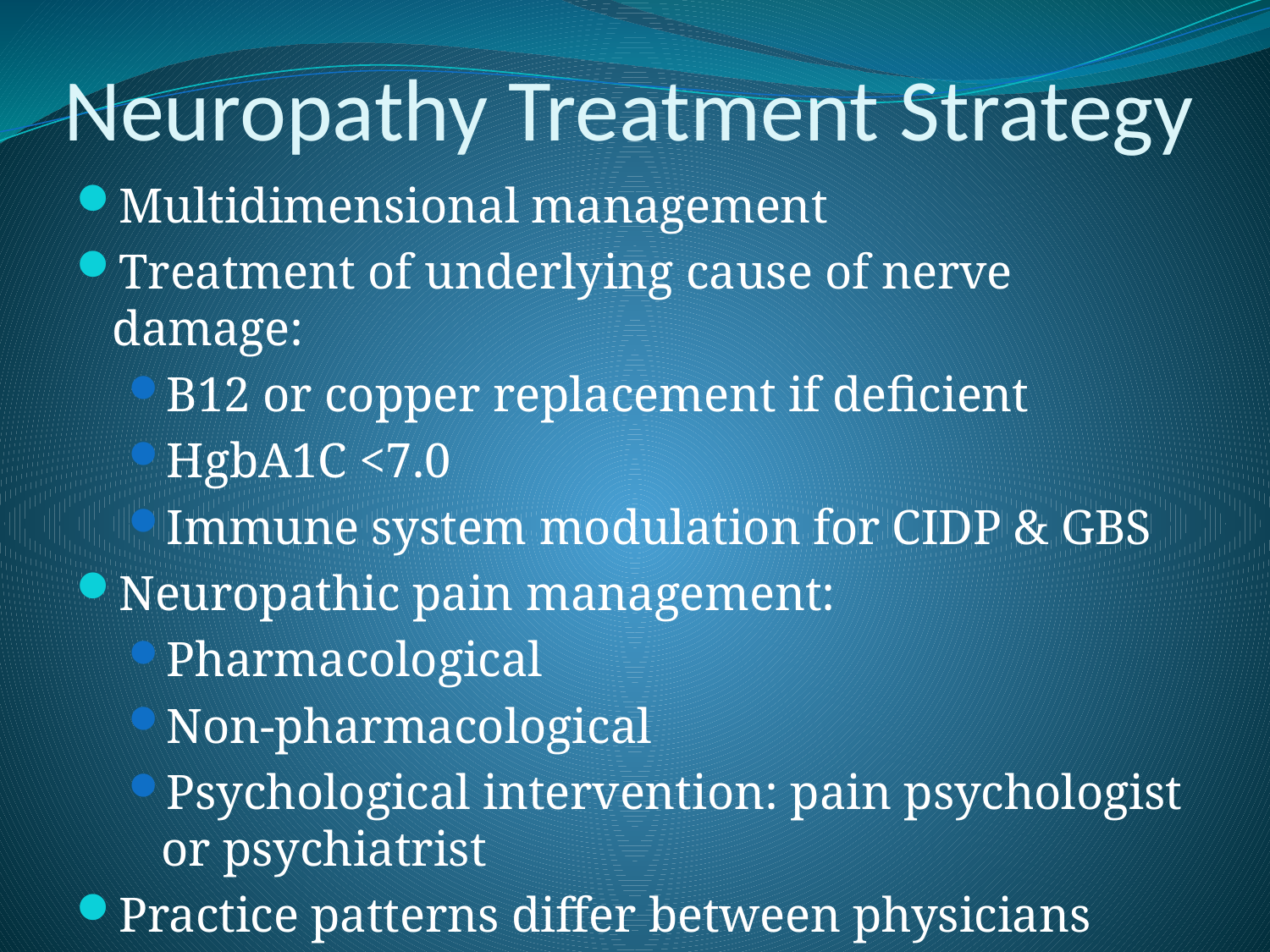

# Neuropathy Treatment Strategy
Multidimensional management
Treatment of underlying cause of nerve damage:
B12 or copper replacement if deficient
HgbA1C <7.0
Immune system modulation for CIDP & GBS
Neuropathic pain management:
Pharmacological
Non-pharmacological
Psychological intervention: pain psychologist or psychiatrist
Practice patterns differ between physicians